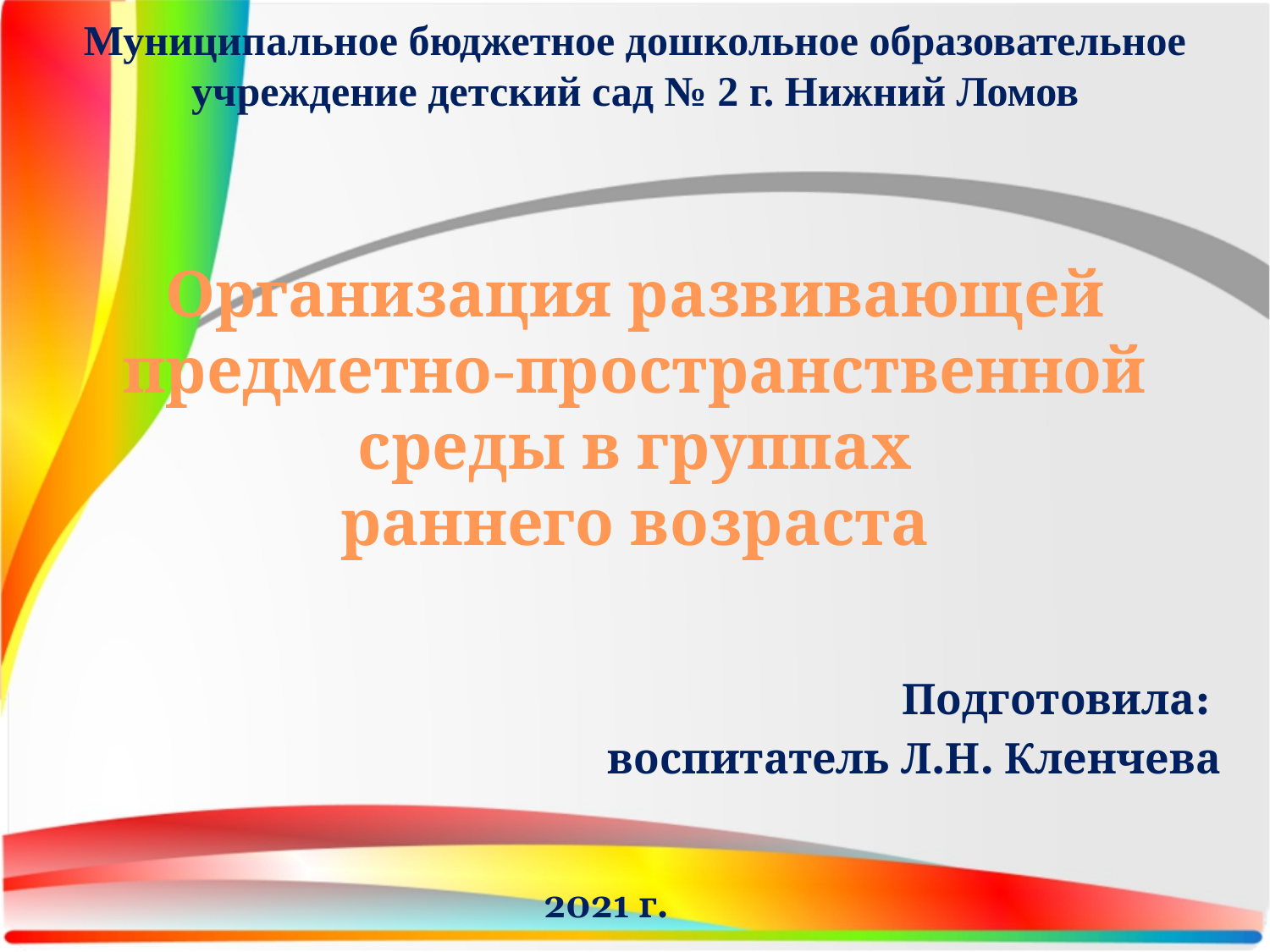

Муниципальное бюджетное дошкольное образовательное учреждение детский сад № 2 г. Нижний Ломов
# Организация развивающей предметно-пространственной среды в группах раннего возраста
Подготовила:
воспитатель Л.Н. Кленчева
2021 г.